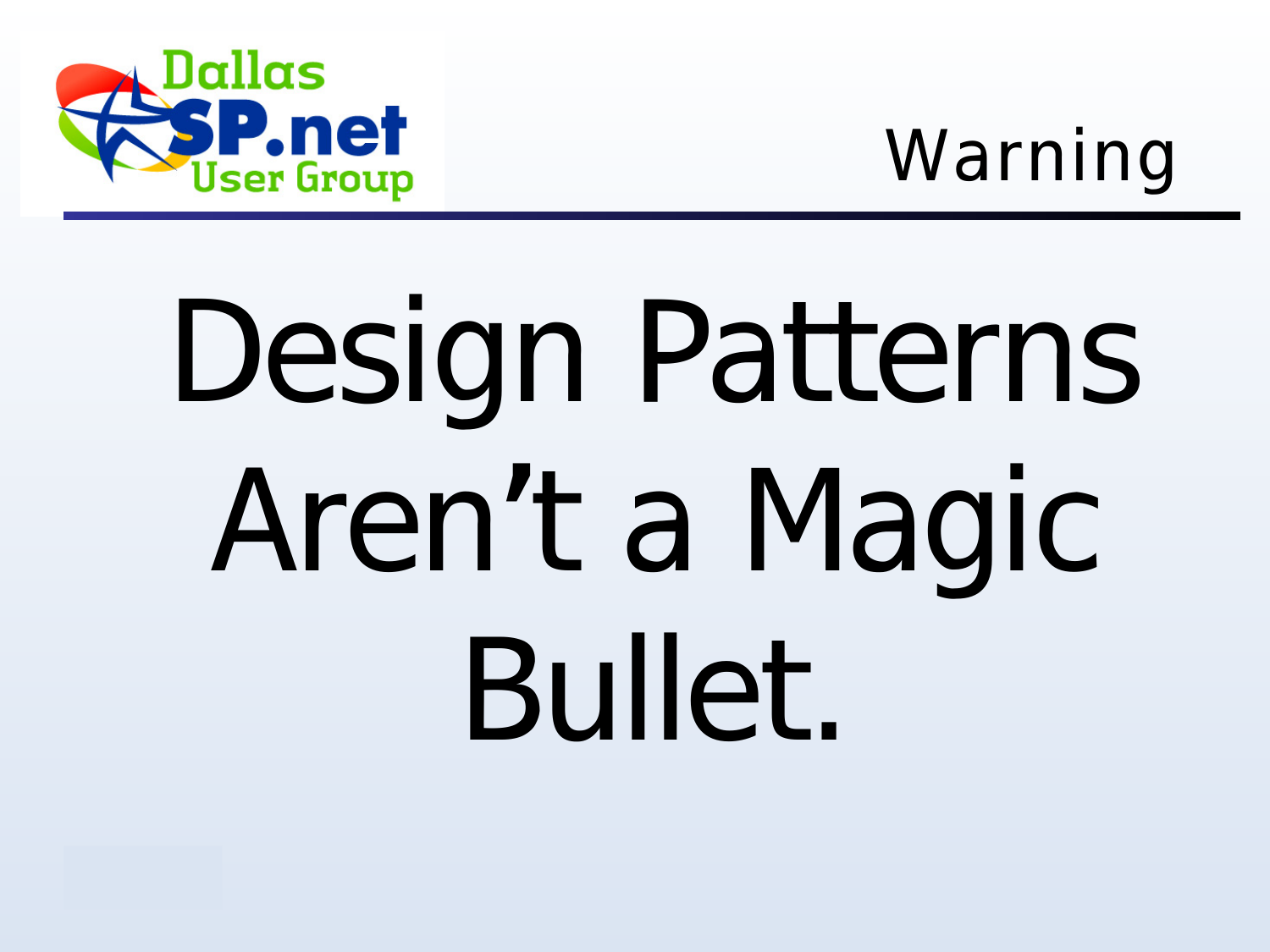

# Warning
Design Patterns Aren’t a Magic Bullet.